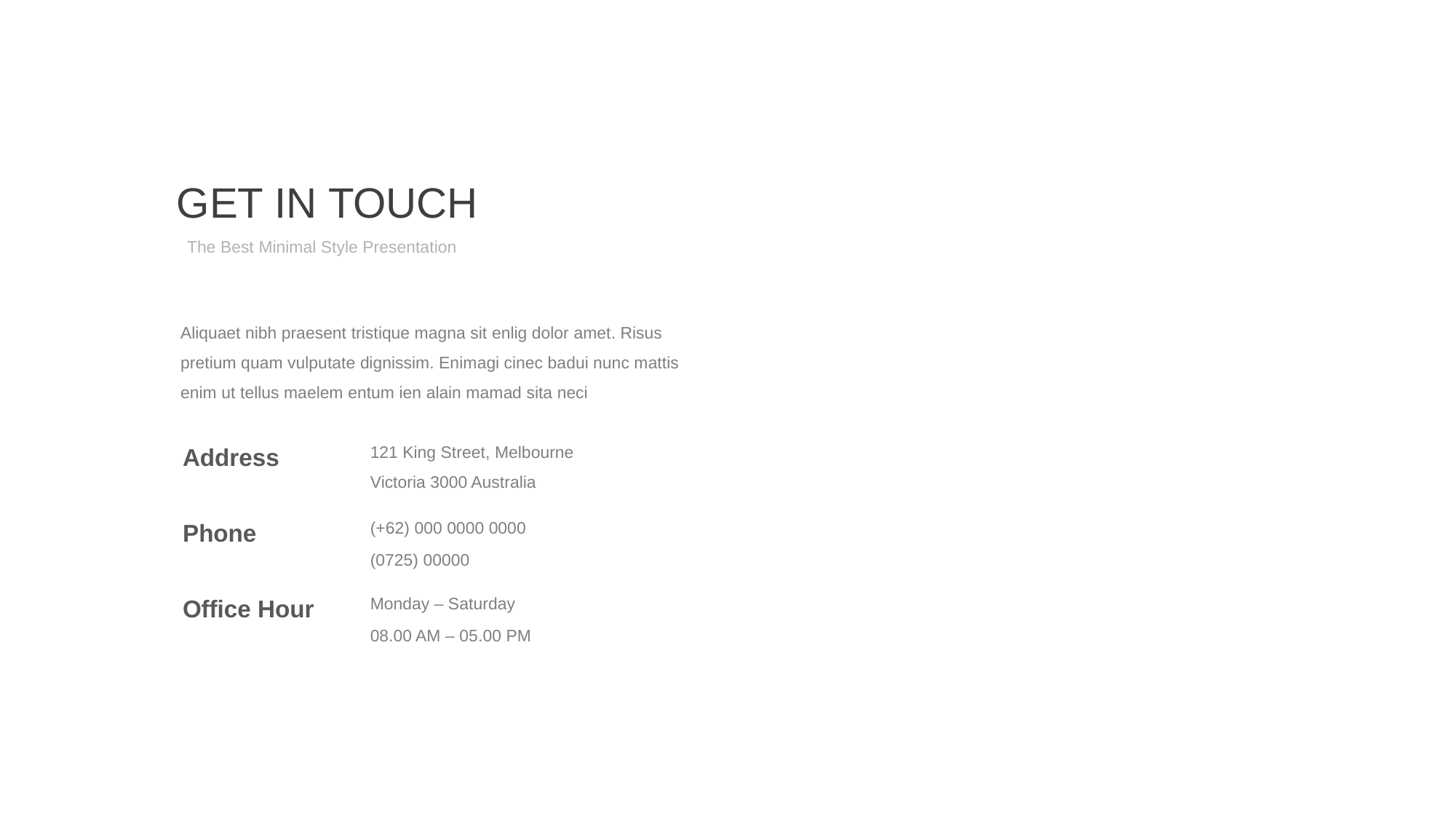

GET IN TOUCH
The Best Minimal Style Presentation
Aliquaet nibh praesent tristique magna sit enlig dolor amet. Risus pretium quam vulputate dignissim. Enimagi cinec badui nunc mattis enim ut tellus maelem entum ien alain mamad sita neci
Address
121 King Street, Melbourne
Victoria 3000 Australia
Phone
(+62) 000 0000 0000
(0725) 00000
Office Hour
Monday – Saturday
08.00 AM – 05.00 PM